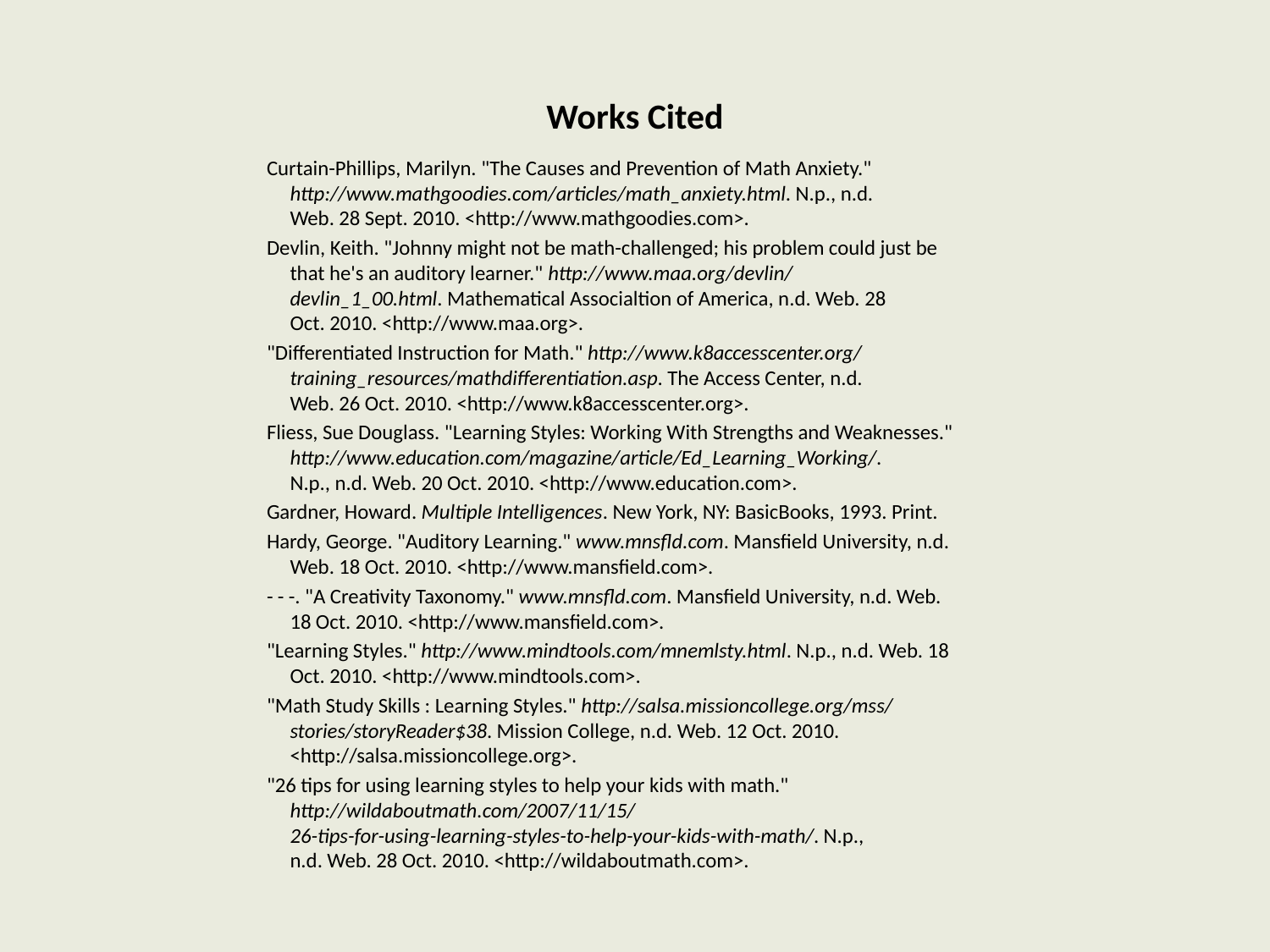

# Works Cited
Curtain-Phillips, Marilyn. "The Causes and Prevention of Math Anxiety."
     http://www.mathgoodies.com/articles/math_anxiety.html. N.p., n.d.
     Web. 28 Sept. 2010. <http://www.mathgoodies.com>.
Devlin, Keith. "Johnny might not be math-challenged; his problem could just be
     that he's an auditory learner." http://www.maa.org/devlin/
     devlin_1_00.html. Mathematical Associaltion of America, n.d. Web. 28
     Oct. 2010. <http://www.maa.org>.
"Differentiated Instruction for Math." http://www.k8accesscenter.org/
     training_resources/mathdifferentiation.asp. The Access Center, n.d.
     Web. 26 Oct. 2010. <http://www.k8accesscenter.org>.
Fliess, Sue Douglass. "Learning Styles: Working With Strengths and Weaknesses."
     http://www.education.com/magazine/article/Ed_Learning_Working/.
     N.p., n.d. Web. 20 Oct. 2010. <http://www.education.com>.
Gardner, Howard. Multiple Intelligences. New York, NY: BasicBooks, 1993. Print.
Hardy, George. "Auditory Learning." www.mnsfld.com. Mansfield University, n.d.
     Web. 18 Oct. 2010. <http://www.mansfield.com>.
- - -. "A Creativity Taxonomy." www.mnsfld.com. Mansfield University, n.d. Web.
     18 Oct. 2010. <http://www.mansfield.com>.
"Learning Styles." http://www.mindtools.com/mnemlsty.html. N.p., n.d. Web. 18
     Oct. 2010. <http://www.mindtools.com>.
"Math Study Skills : Learning Styles." http://salsa.missioncollege.org/mss/
     stories/storyReader$38. Mission College, n.d. Web. 12 Oct. 2010.
     <http://salsa.missioncollege.org>.
"26 tips for using learning styles to help your kids with math."
     http://wildaboutmath.com/2007/11/15/
     26-tips-for-using-learning-styles-to-help-your-kids-with-math/. N.p.,
     n.d. Web. 28 Oct. 2010. <http://wildaboutmath.com>.